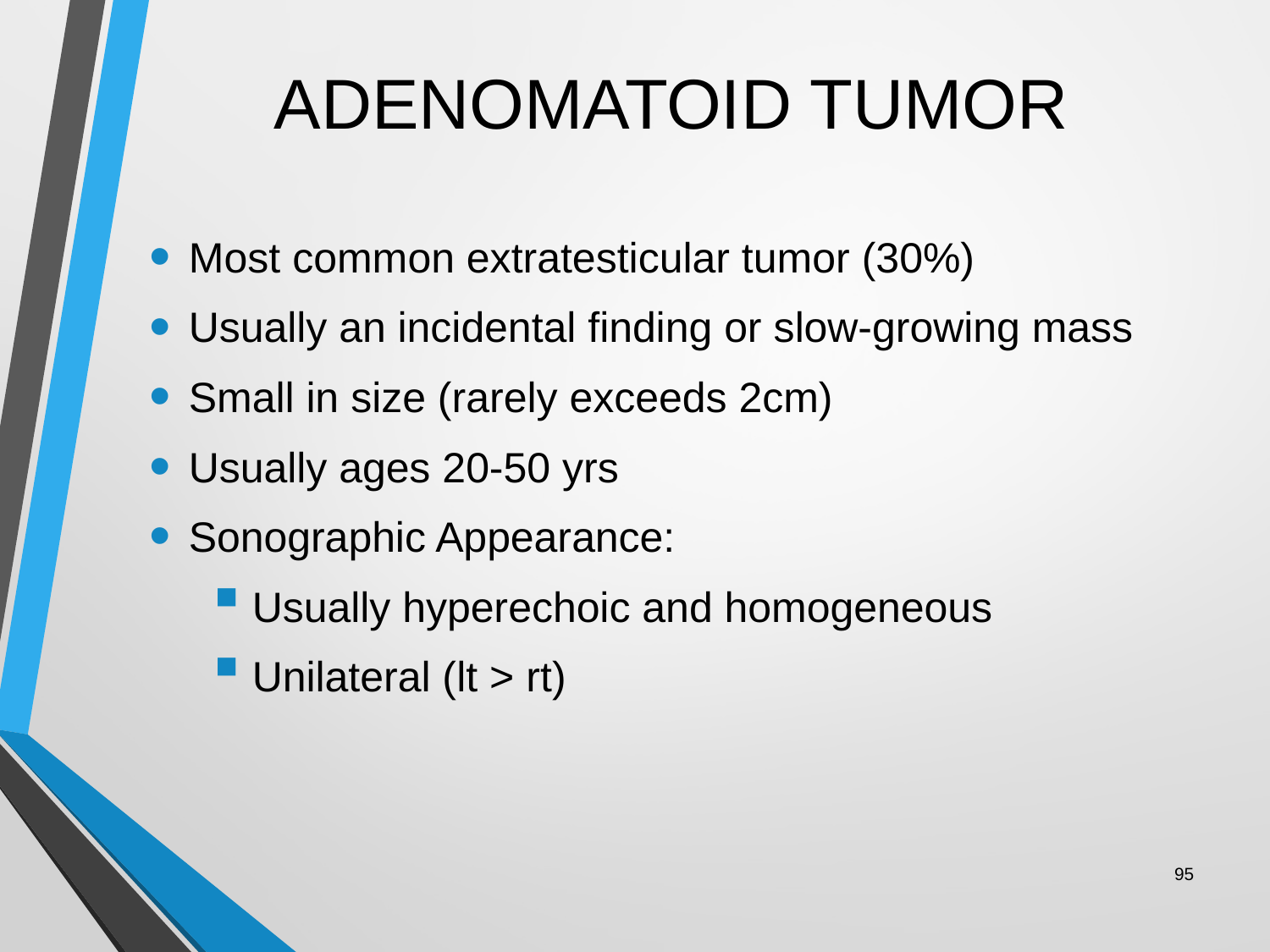

Most common extratesticular tumor (30%)
Usually an incidental finding or slow-growing mass
Small in size (rarely exceeds 2cm)
Usually ages 20-50 yrs
Sonographic Appearance:
Usually hyperechoic and homogeneous
Unilateral (lt > rt)
# ADENOMATOID TUMOR
95